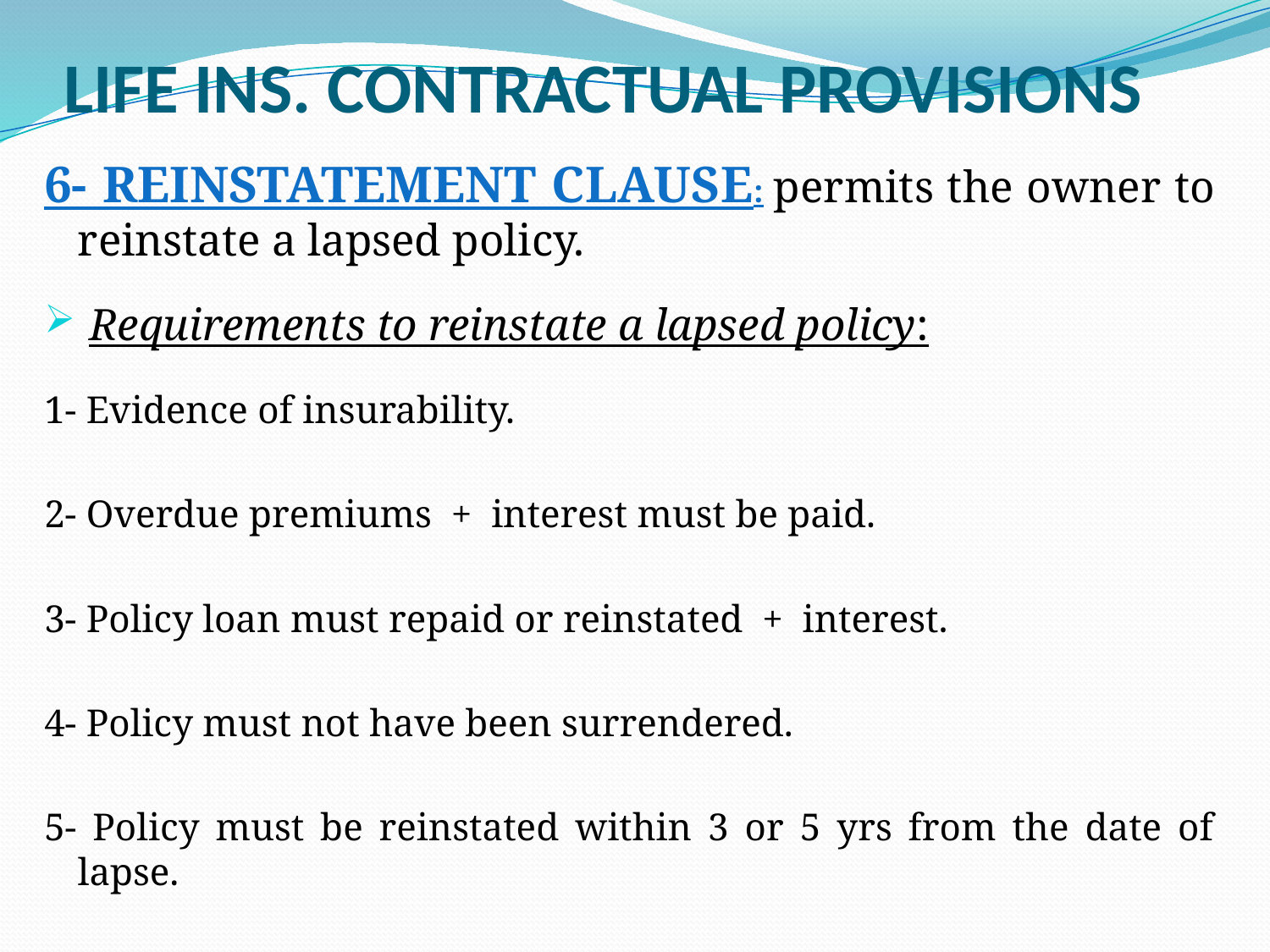

# LIFE INS. CONTRACTUAL PROVISIONS

6- REINSTATEMENT CLAUSE: permits the owner to reinstate a lapsed policy.

 Requirements to reinstate a lapsed policy:

1- Evidence of insurability.

2- Overdue premiums  +  interest must be paid.

3- Policy loan must repaid or reinstated  +  interest.

4- Policy must not have been surrendered.

5- Policy must be reinstated within 3 or 5 yrs from the date of lapse.